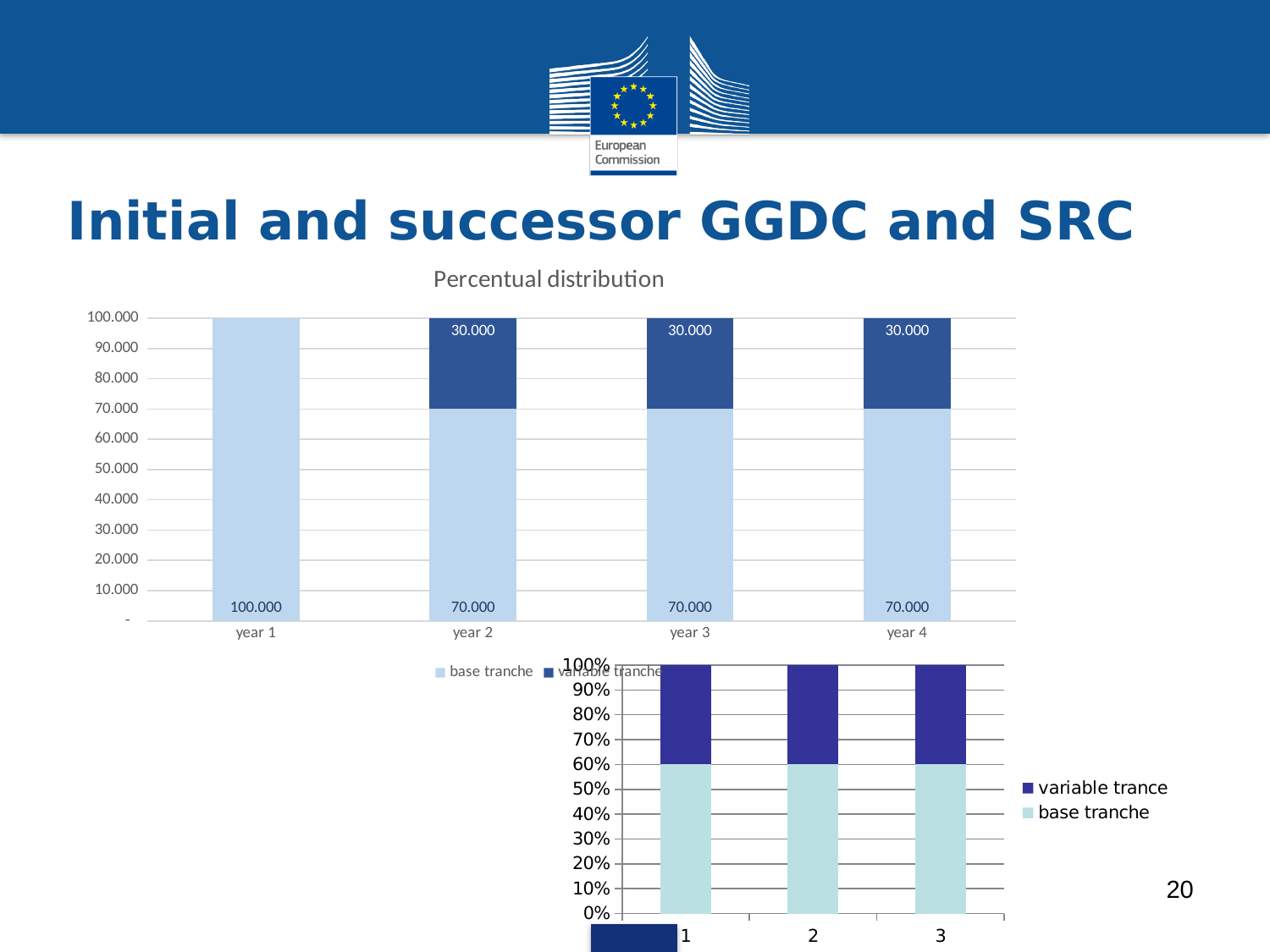

# Initial and successor GGDC and SRC

### Chart: Percentual distribution

| Category | base tranche | variable tranche |
|---|---|---|
| year 1 | 100.0 | None |
| year 2 | 70.0 | 30.0 |
| year 3 | 70.0 | 30.0 |
| year 4 | 70.0 | 30.0 |

### Chart

| Category | base tranche | variable trance |
|---|---|---|
20